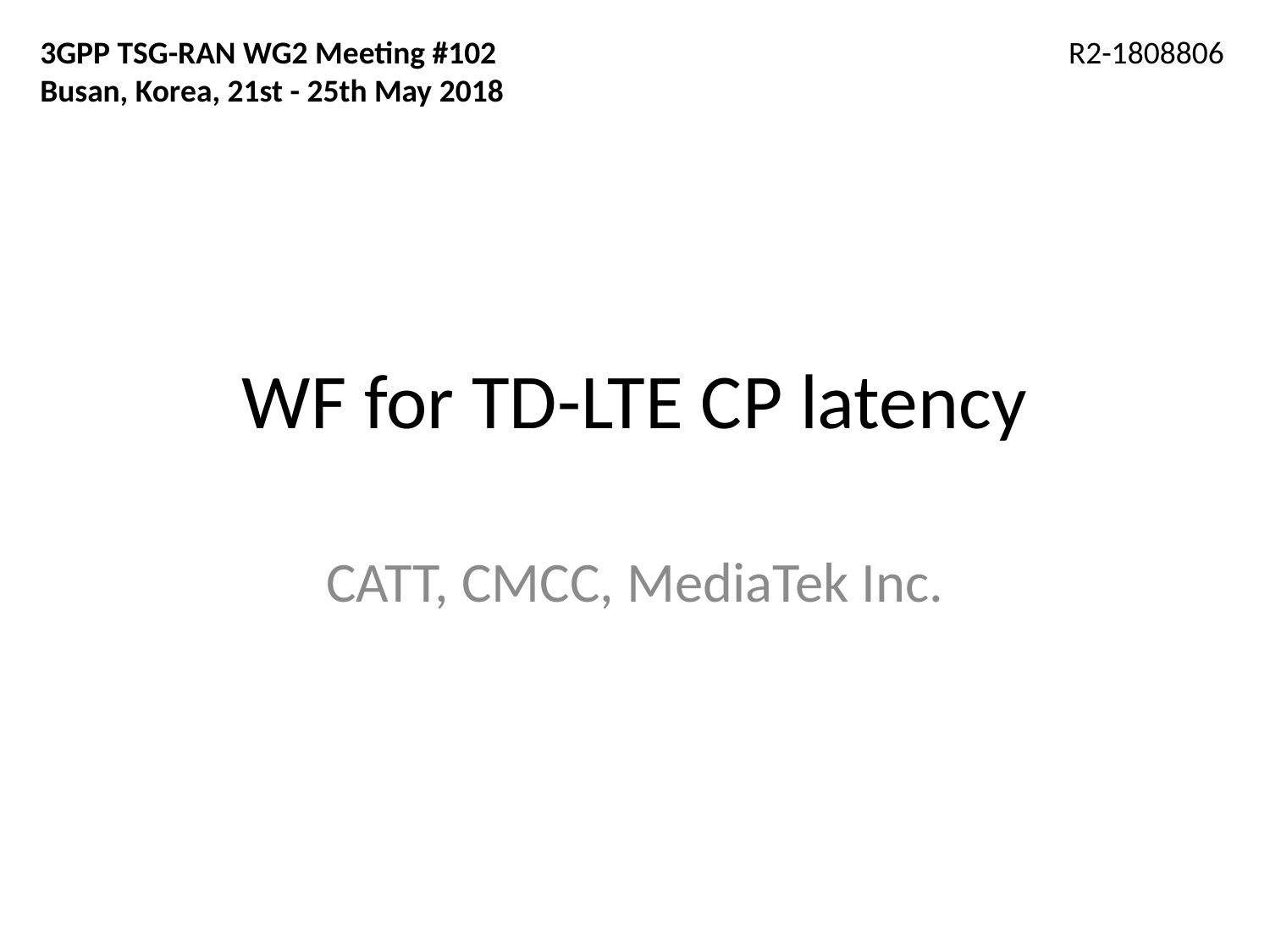

3GPP TSG-RAN WG2 Meeting #102
Busan, Korea, 21st - 25th May 2018
R2-1808806
# WF for TD-LTE CP latency
CATT, CMCC, MediaTek Inc.